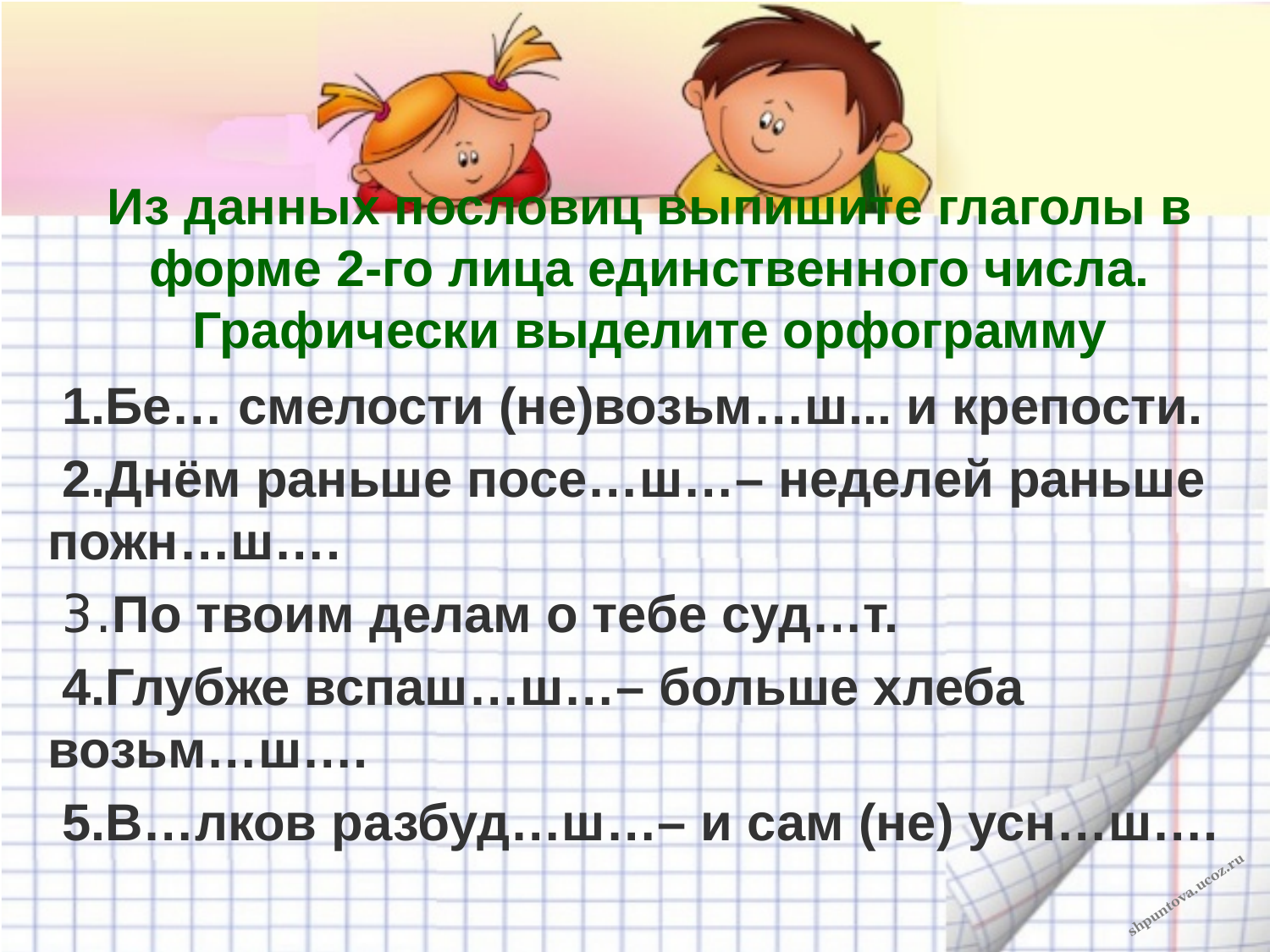

# Из данных пословиц выпишите глаголы в форме 2-го лица единственного числа. Графически выделите орфограмму
 1.Бе… смелости (не)возьм…ш... и крепости.
 2.Днём раньше посе…ш…– неделей раньше пожн…ш….
 3.По твоим делам о тебе суд…т.
 4.Глубже вспаш…ш…– больше хлеба возьм…ш….
 5.В…лков разбуд…ш…– и сам (не) усн…ш….